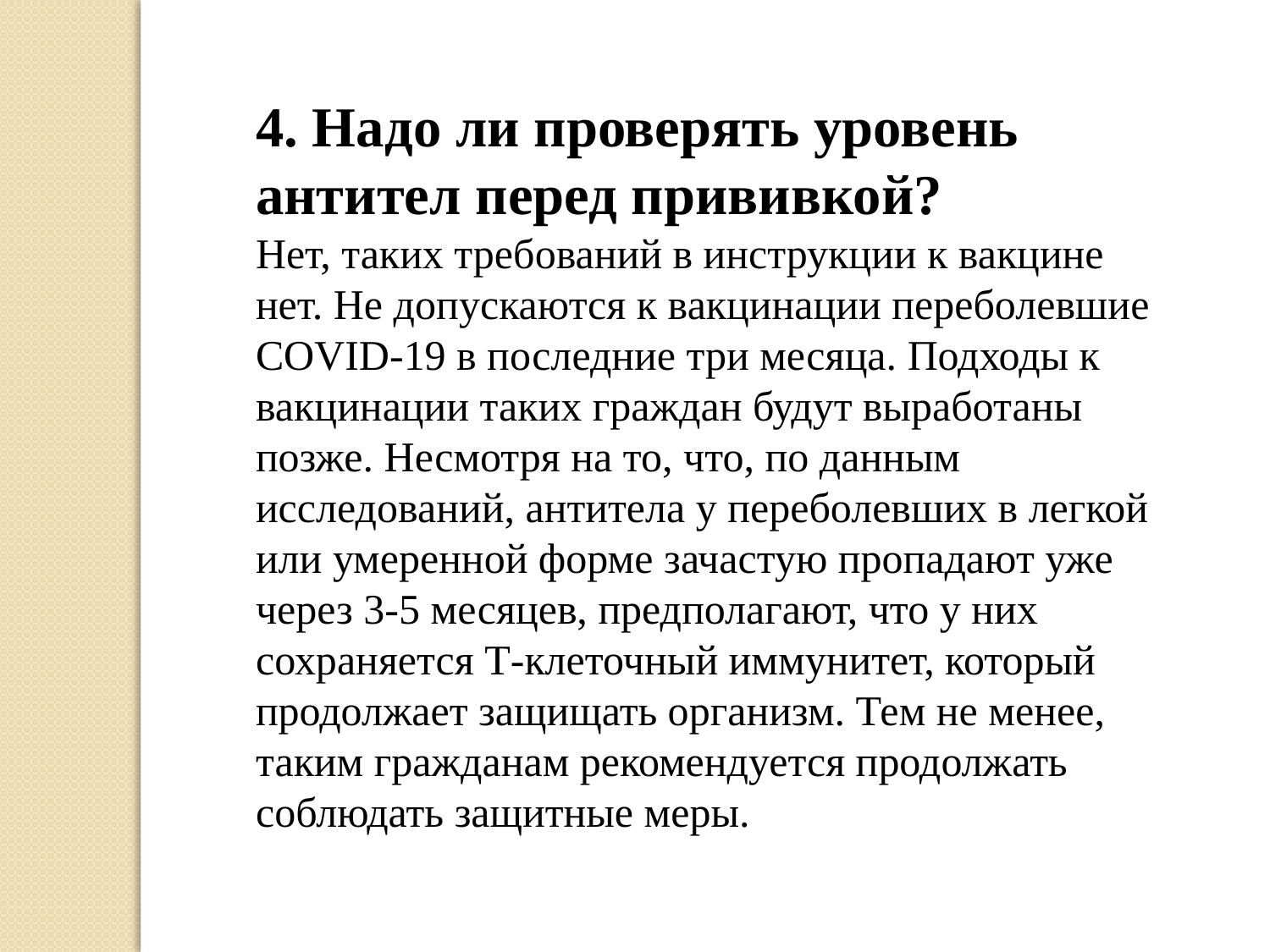

4. Надо ли проверять уровень антител перед прививкой?
Нет, таких требований в инструкции к вакцине нет. Не допускаются к вакцинации переболевшие COVID-19 в последние три месяца. Подходы к вакцинации таких граждан будут выработаны позже. Несмотря на то, что, по данным исследований, антитела у переболевших в легкой или умеренной форме зачастую пропадают уже через 3-5 месяцев, предполагают, что у них сохраняется Т-клеточный иммунитет, который продолжает защищать организм. Тем не менее, таким гражданам рекомендуется продолжать соблюдать защитные меры.